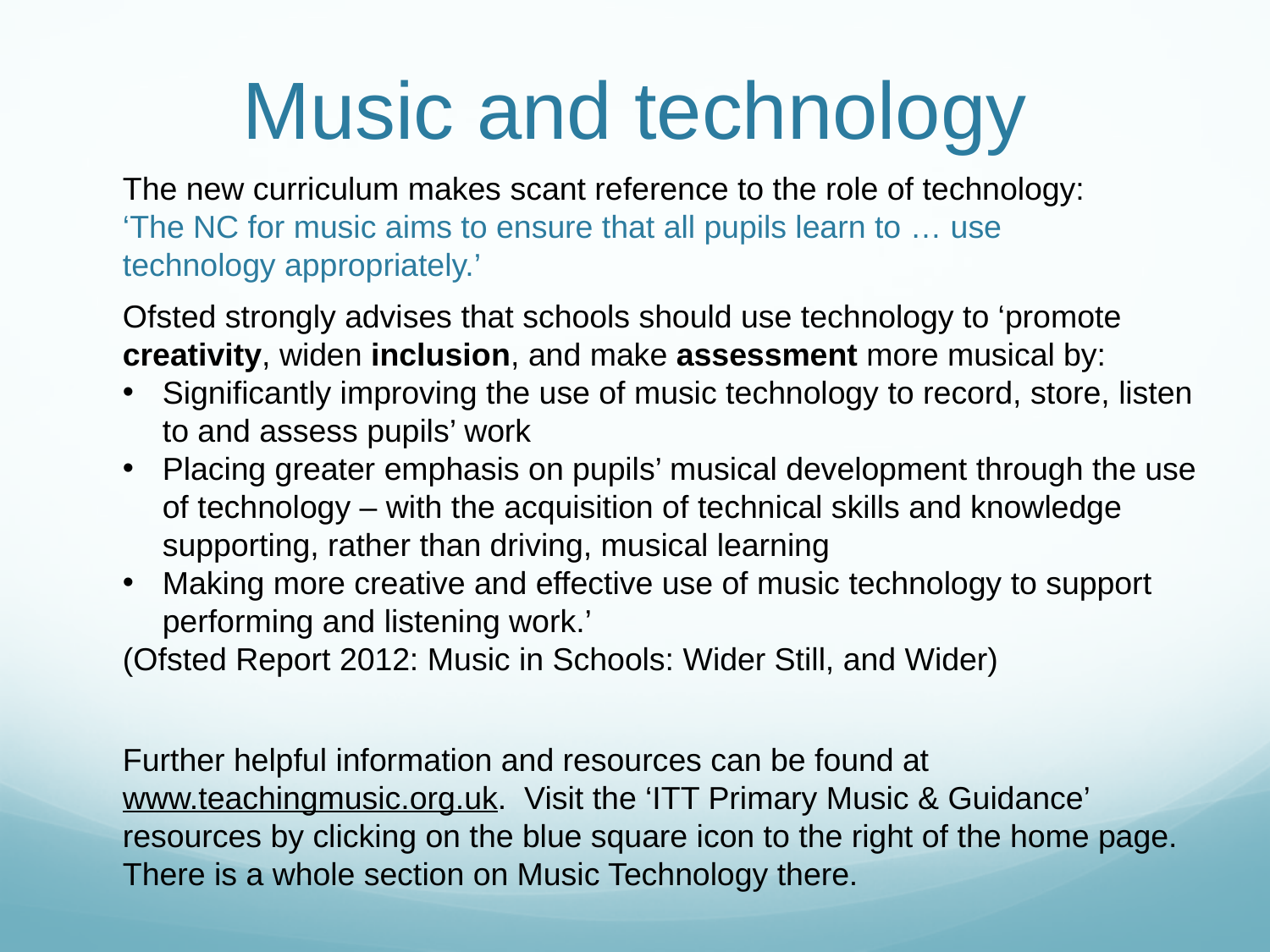

# Music and technology
The new curriculum makes scant reference to the role of technology:
‘The NC for music aims to ensure that all pupils learn to … use technology appropriately.’
Ofsted strongly advises that schools should use technology to ‘promote creativity, widen inclusion, and make assessment more musical by:
Significantly improving the use of music technology to record, store, listen to and assess pupils’ work
Placing greater emphasis on pupils’ musical development through the use of technology – with the acquisition of technical skills and knowledge supporting, rather than driving, musical learning
Making more creative and effective use of music technology to support performing and listening work.’
(Ofsted Report 2012: Music in Schools: Wider Still, and Wider)
Further helpful information and resources can be found at
www.teachingmusic.org.uk.  Visit the ‘ITT Primary Music & Guidance’ resources by clicking on the blue square icon to the right of the home page.  There is a whole section on Music Technology there.